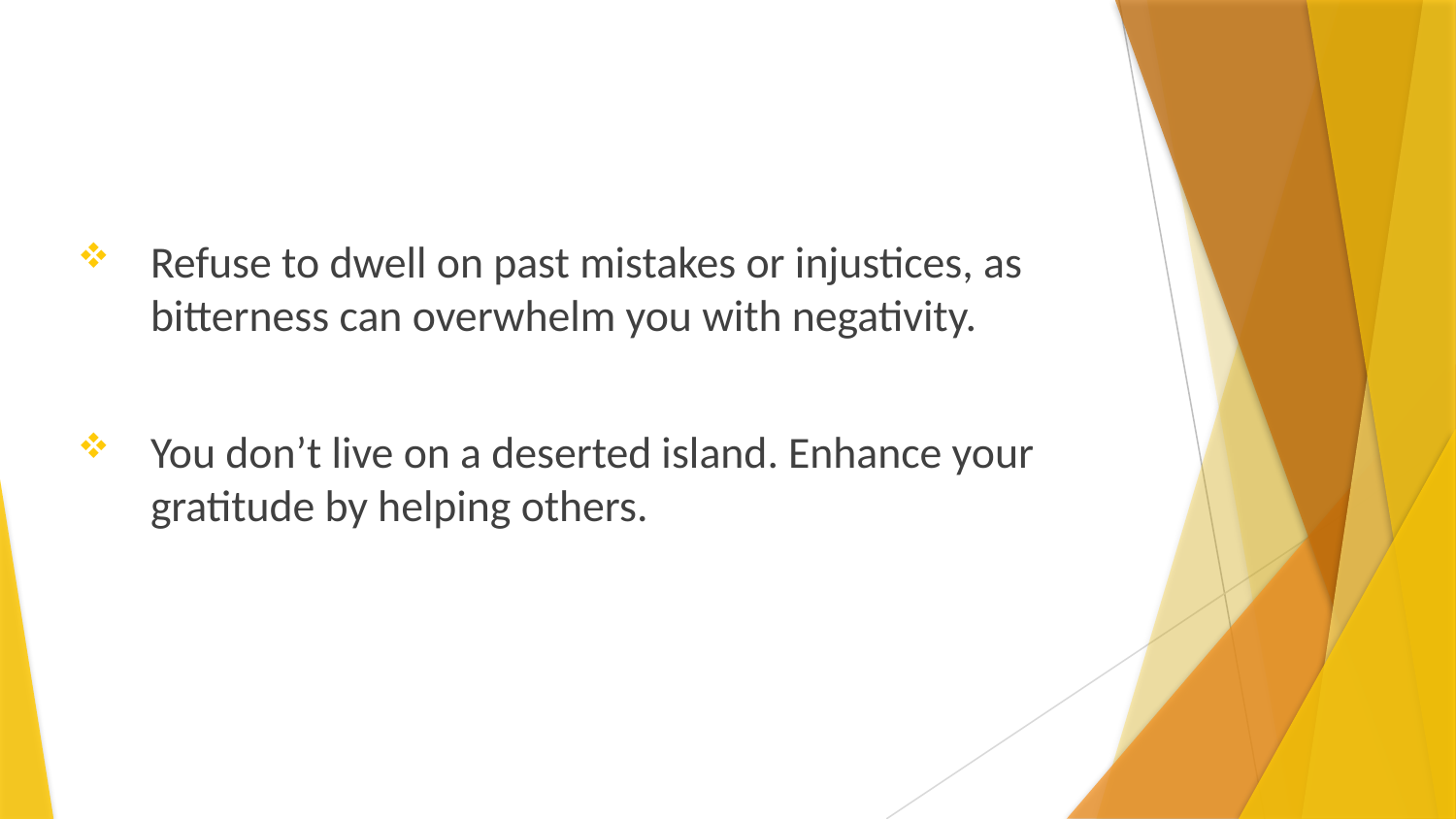

Refuse to dwell on past mistakes or injustices, as bitterness can overwhelm you with negativity.

You don’t live on a deserted island. Enhance your gratitude by helping others.